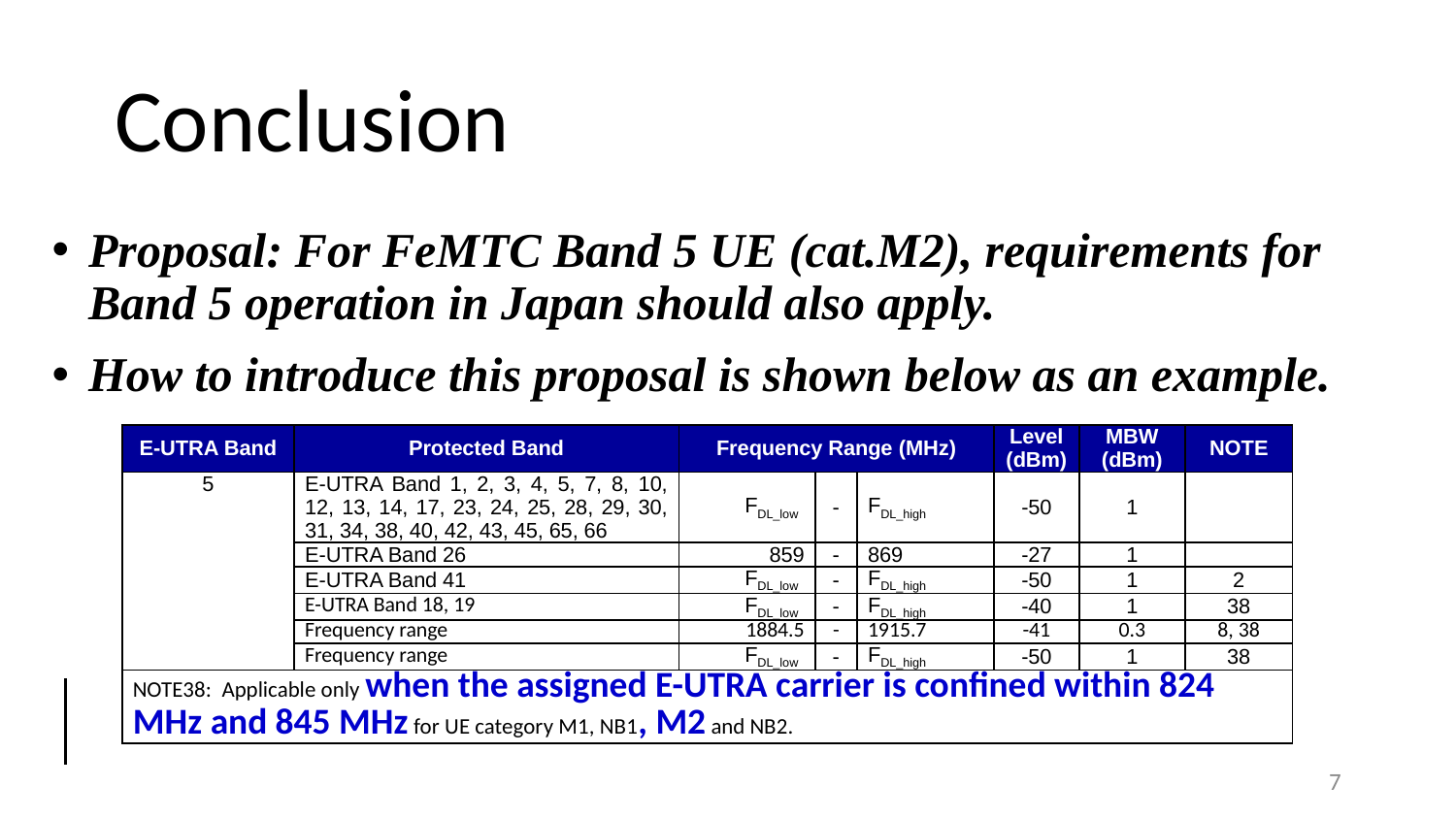

# Conclusion
Proposal: For FeMTC Band 5 UE (cat.M2), requirements for Band 5 operation in Japan should also apply.
How to introduce this proposal is shown below as an example.
| E-UTRA Band | Protected Band | Frequency Range (MHz) |  |  | Level (dBm) | MBW (dBm) | NOTE |
| --- | --- | --- | --- | --- | --- | --- | --- |
| 5 | E-UTRA Band 1, 2, 3, 4, 5, 7, 8, 10, 12, 13, 14, 17, 23, 24, 25, 28, 29, 30, 31, 34, 38, 40, 42, 43, 45, 65, 66 | FDL\_low | - | FDL\_high | -50 | 1 |  |
|  | E-UTRA Band 26 | 859 | - | 869 | -27 | 1 |  |
|  | E-UTRA Band 41 | FDL\_low | - | FDL\_high | -50 | 1 | 2 |
|  | E-UTRA Band 18, 19 | FDL\_low | - | FDL\_high | -40 | 1 | 38 |
|  | Frequency range | 1884.5 | - | 1915.7 | -41 | 0.3 | 8, 38 |
|  | Frequency range | FDL\_low | - | FDL\_high | -50 | 1 | 38 |
| NOTE38: Applicable only when the assigned E-UTRA carrier is confined within 824 MHz and 845 MHz for UE category M1, NB1, M2 and NB2. |  |  |  |  |  |  |  |
7